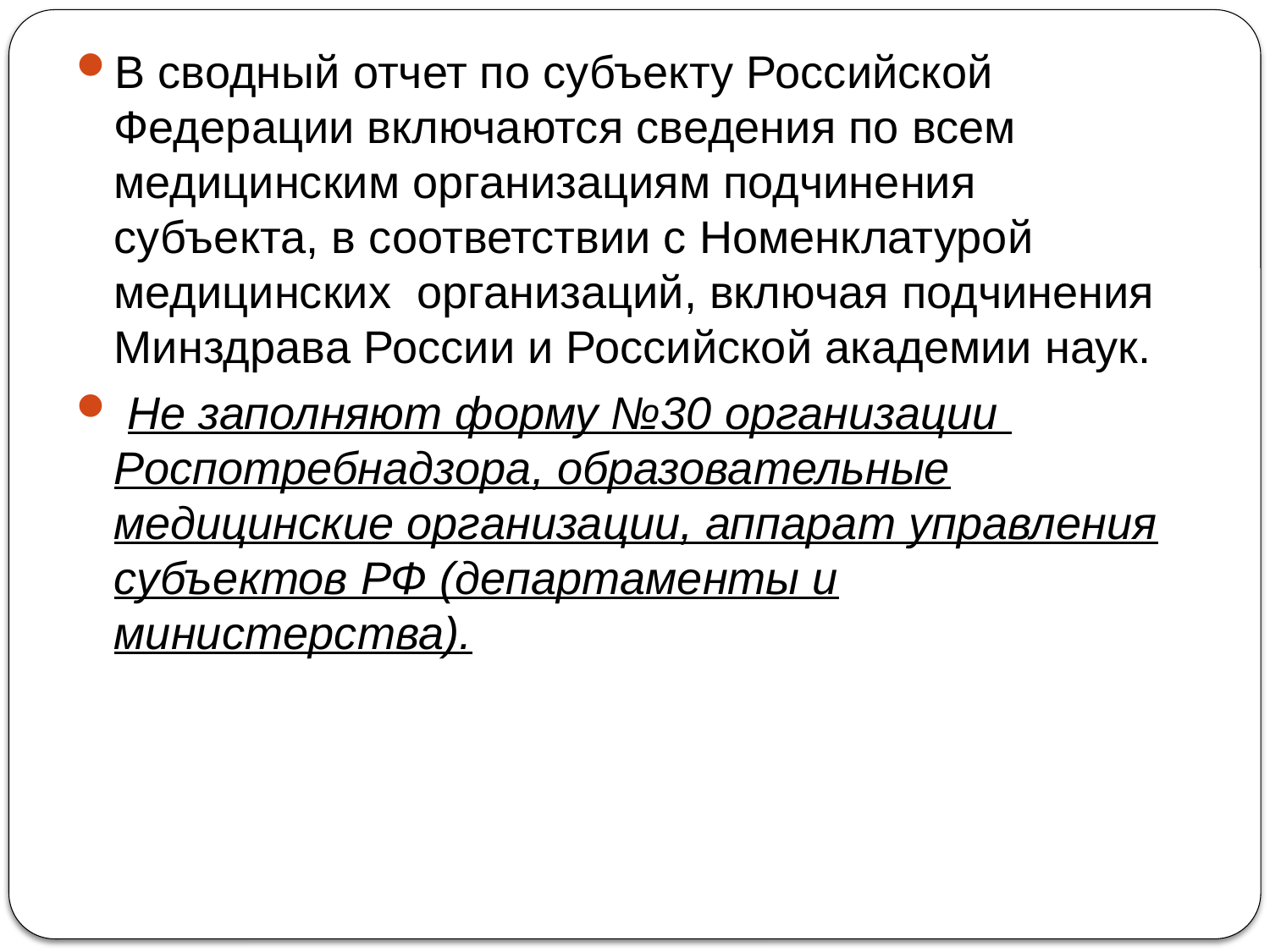

В сводный отчет по субъекту Российской Федерации включаются сведения по всем медицинским организациям подчинения субъекта, в соответствии с Номенклатурой медицинских  организаций, включая подчинения Минздрава России и Российской академии наук.
 Не заполняют форму №30 организации  Роспотребнадзора, образовательные медицинские организации, аппарат управления субъектов РФ (департаменты и министерства).